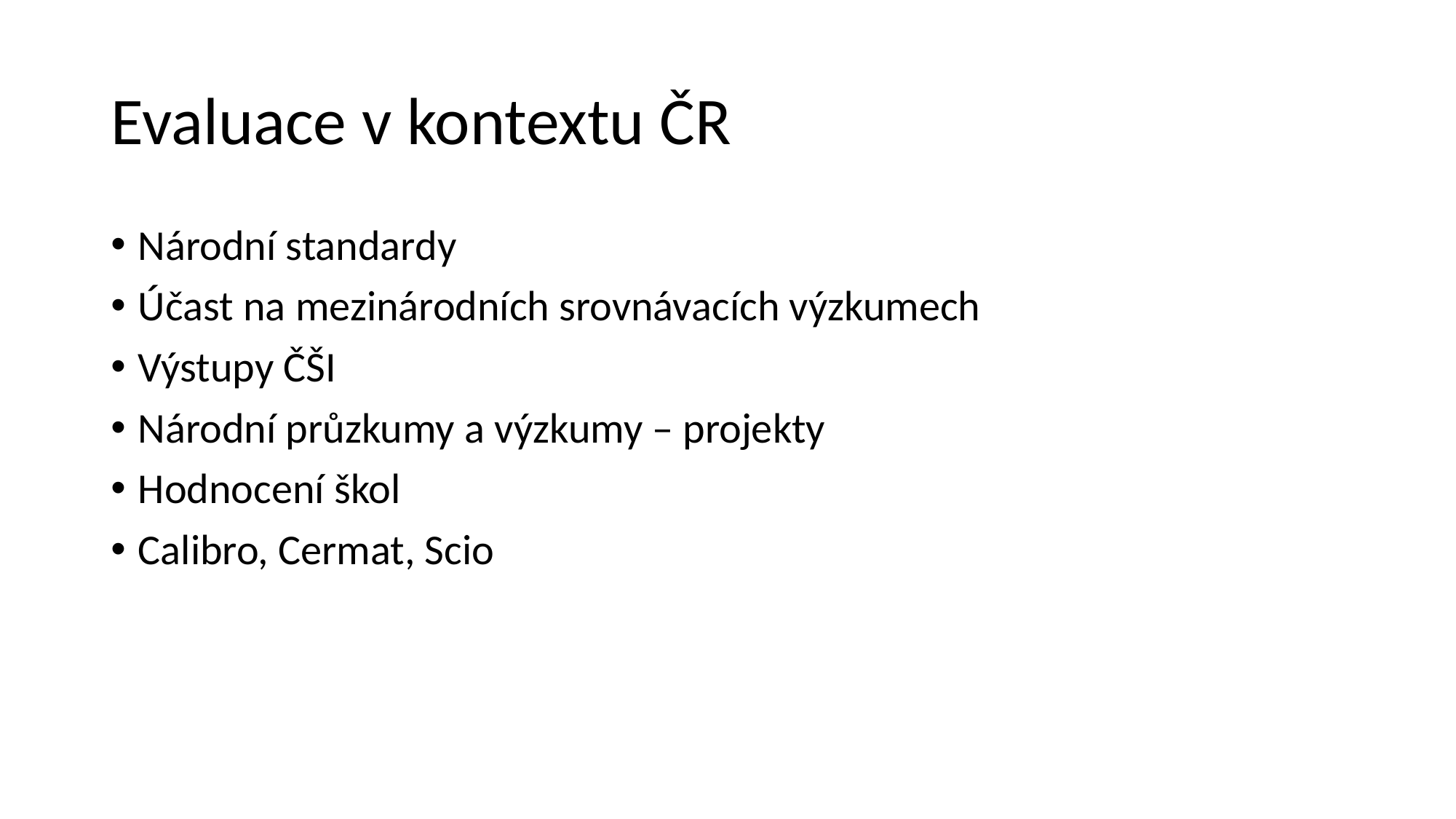

# Evaluace v kontextu ČR
Národní standardy
Účast na mezinárodních srovnávacích výzkumech
Výstupy ČŠI
Národní průzkumy a výzkumy – projekty
Hodnocení škol
Calibro, Cermat, Scio